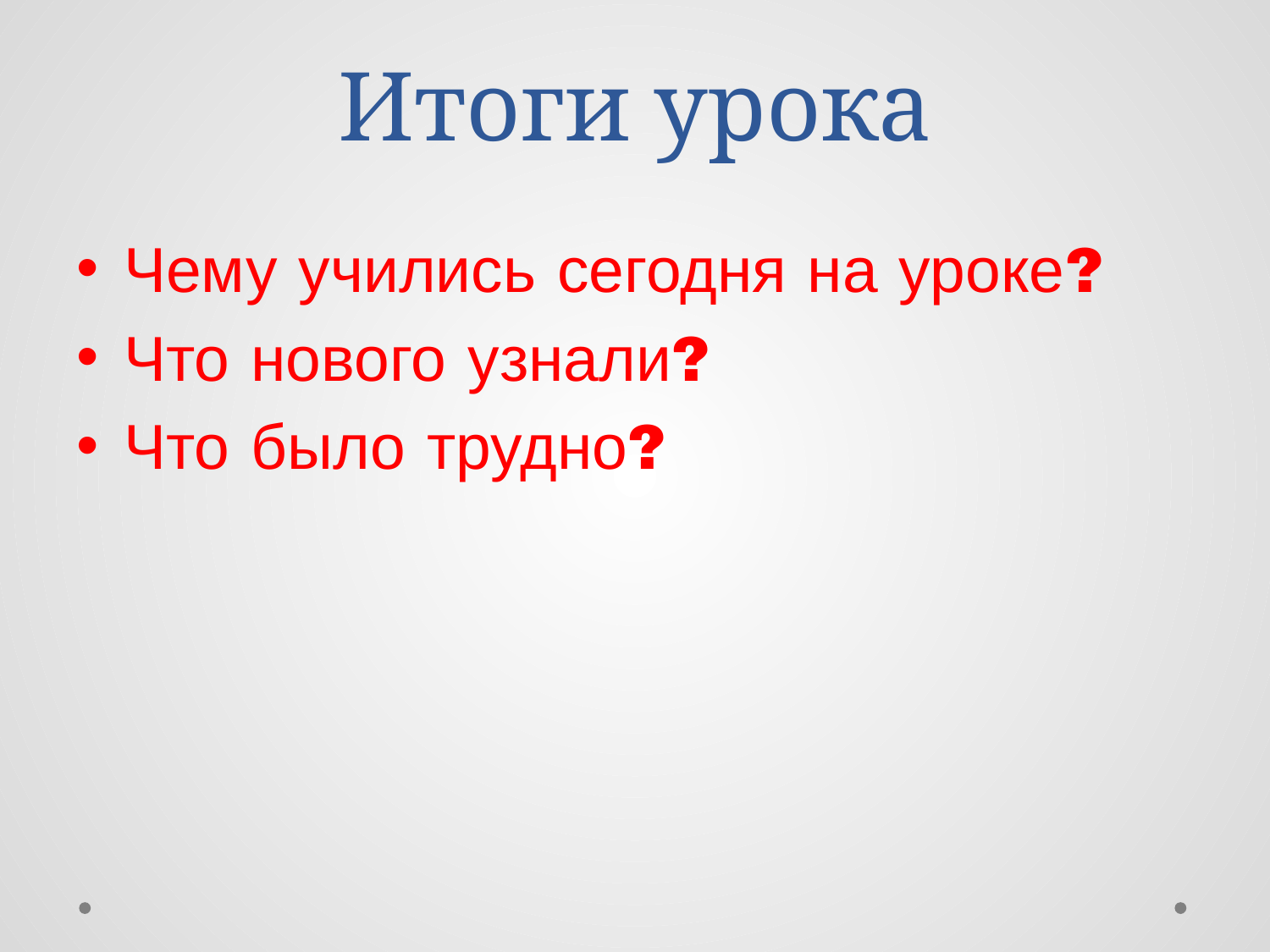

# Итоги урока
Чему учились сегодня на уроке?
Что нового узнали?
Что было трудно?